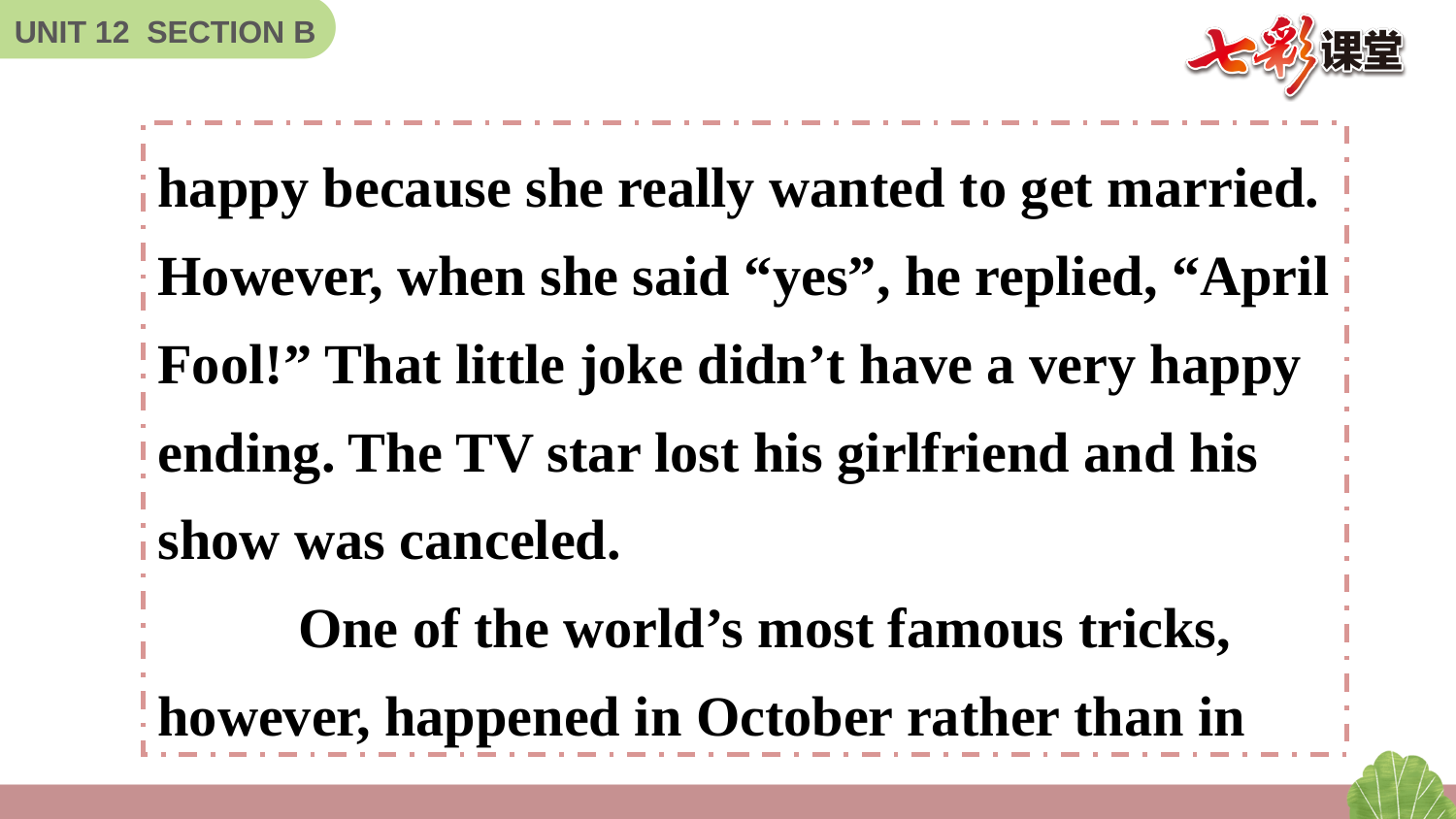

happy because she really wanted to get married. However, when she said “yes”, he replied, “April Fool!” That little joke didn’t have a very happy ending. The TV star lost his girlfriend and his show was canceled.
          One of the world’s most famous tricks, however, happened in October rather than in